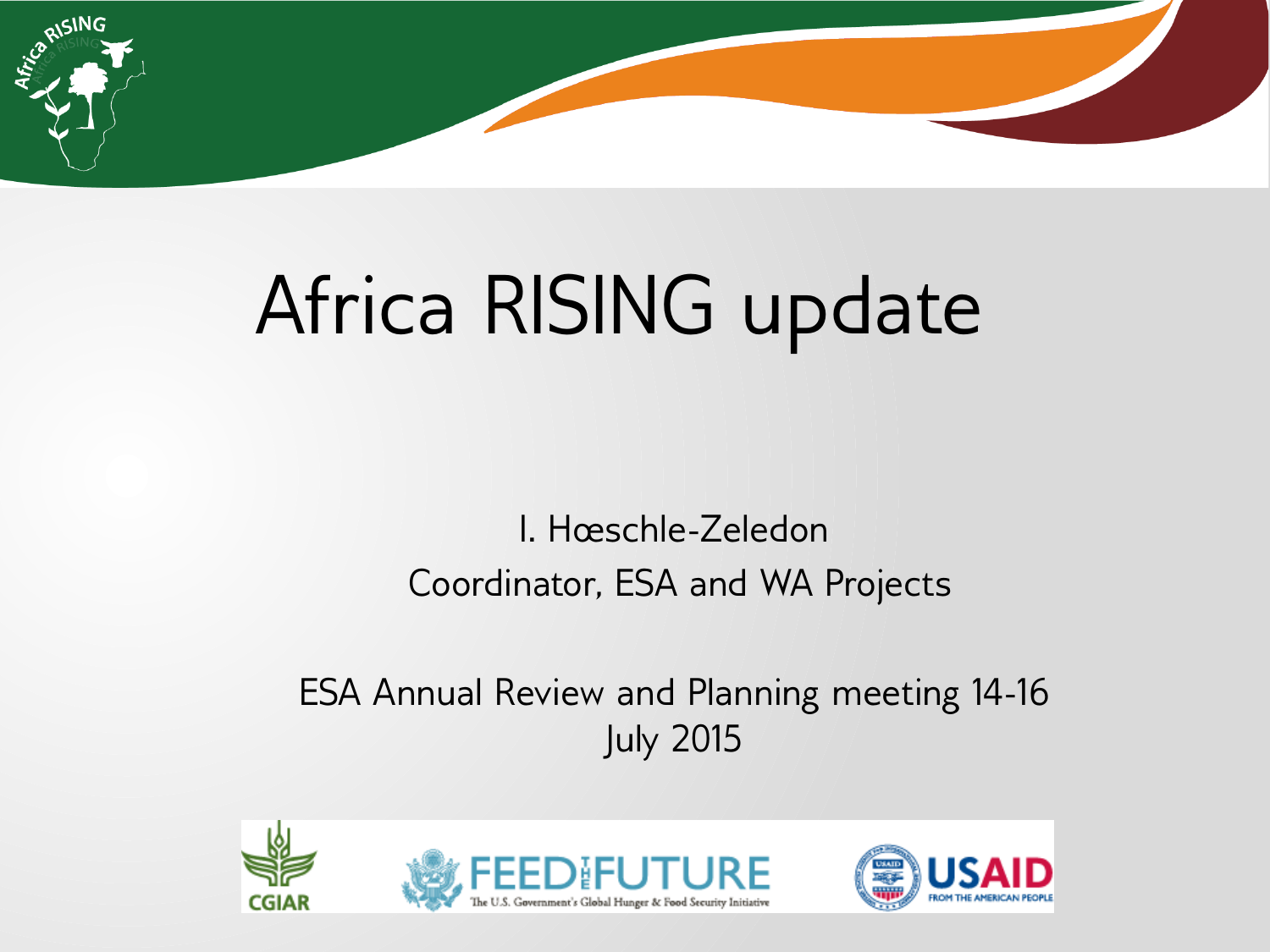

Africa RISING update
I. Hoeschle-Zeledon
 Coordinator, ESA and WA Projects

ESA Annual Review and Planning meeting 14-16 July 2015